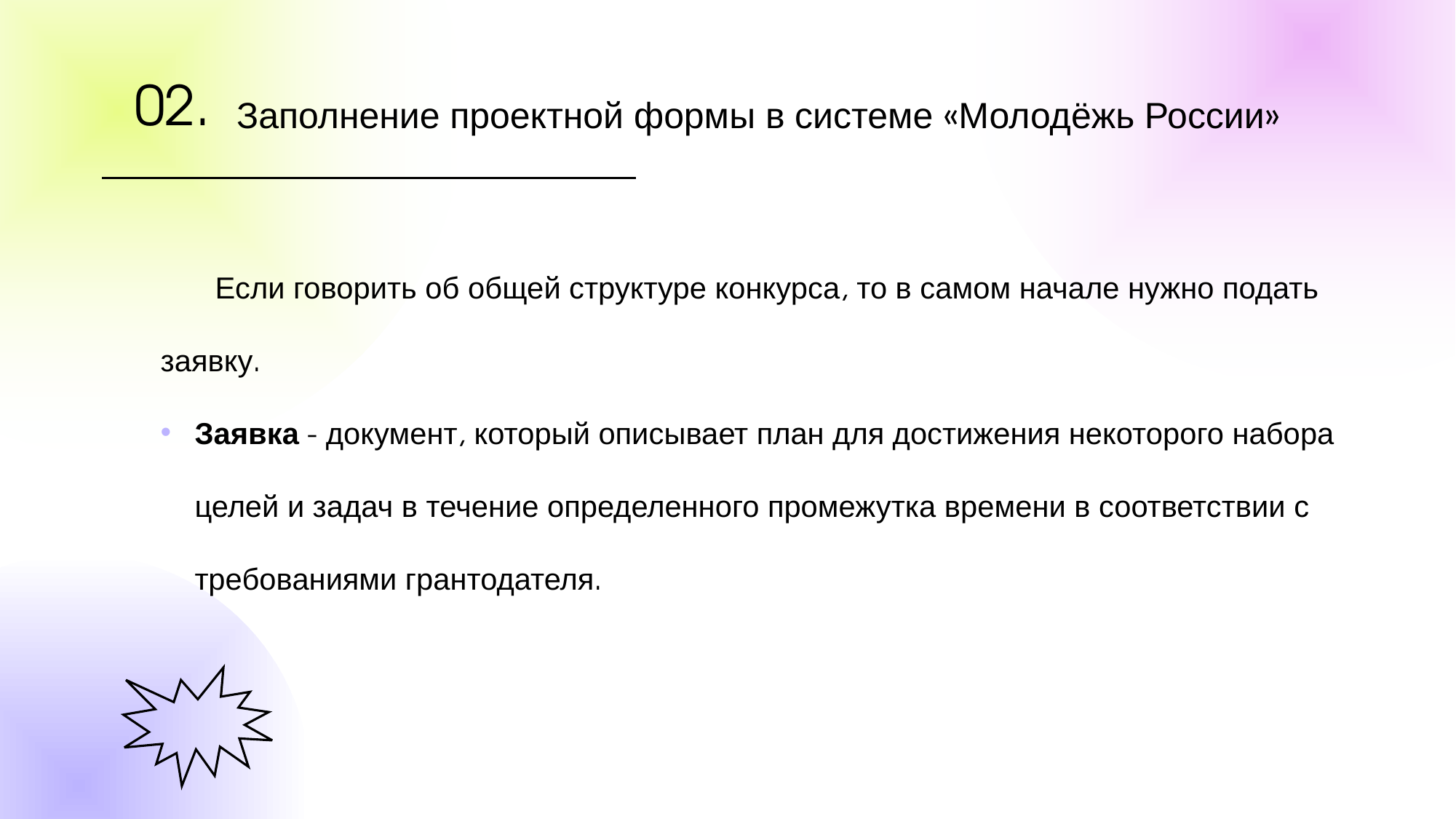

Заполнение проектной формы в системе «Молодёжь России»
02.
Если говорить об общей структуре конкурса, то в самом начале нужно подать заявку.
Заявка - документ, который описывает план для достижения некоторого набора целей и задач в течение определенного промежутка времени в соответствии с требованиями грантодателя.